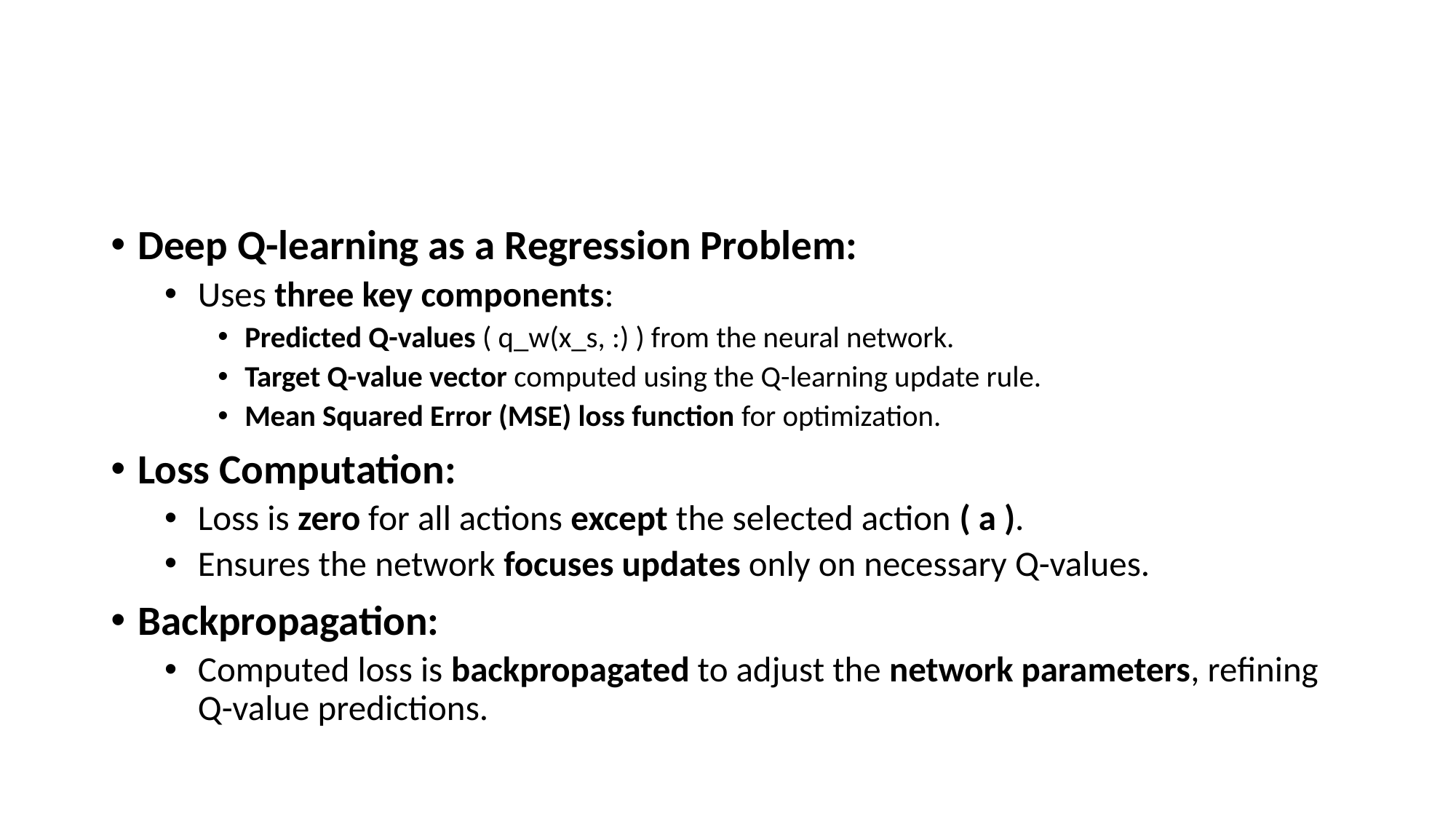

#
Deep Q-learning as a Regression Problem:
Uses three key components:
Predicted Q-values ( q_w(x_s, :) ) from the neural network.
Target Q-value vector computed using the Q-learning update rule.
Mean Squared Error (MSE) loss function for optimization.
Loss Computation:
Loss is zero for all actions except the selected action ( a ).
Ensures the network focuses updates only on necessary Q-values.
Backpropagation:
Computed loss is backpropagated to adjust the network parameters, refining Q-value predictions.